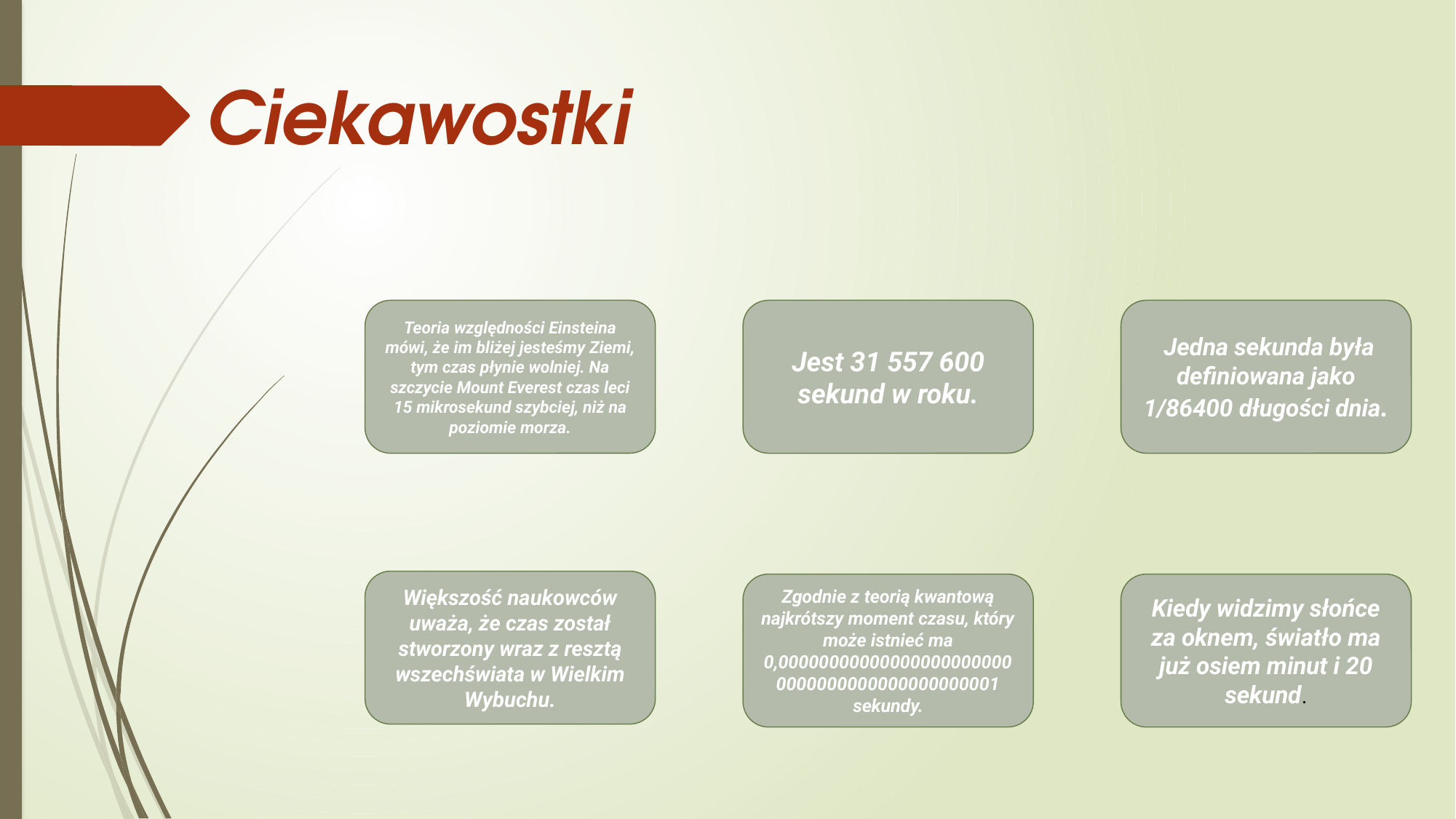

# Ciekawostki
Teoria względności Einsteina mówi, że im bliżej jesteśmy Ziemi, tym czas płynie wolniej. Na szczycie Mount Everest czas leci 15 mikrosekund szybciej, niż na poziomie morza.
Jest 31 557 600 sekund w roku.
 Jedna sekunda była definiowana jako 1/86400 długości dnia.
Większość naukowców uważa, że czas został stworzony wraz z resztą wszechświata w Wielkim Wybuchu.
Zgodnie z teorią kwantową najkrótszy moment czasu, który może istnieć ma 0,000000000000000000000000000000000000000000001 sekundy.
Kiedy widzimy słońce za oknem, światło ma już osiem minut i 20 sekund.